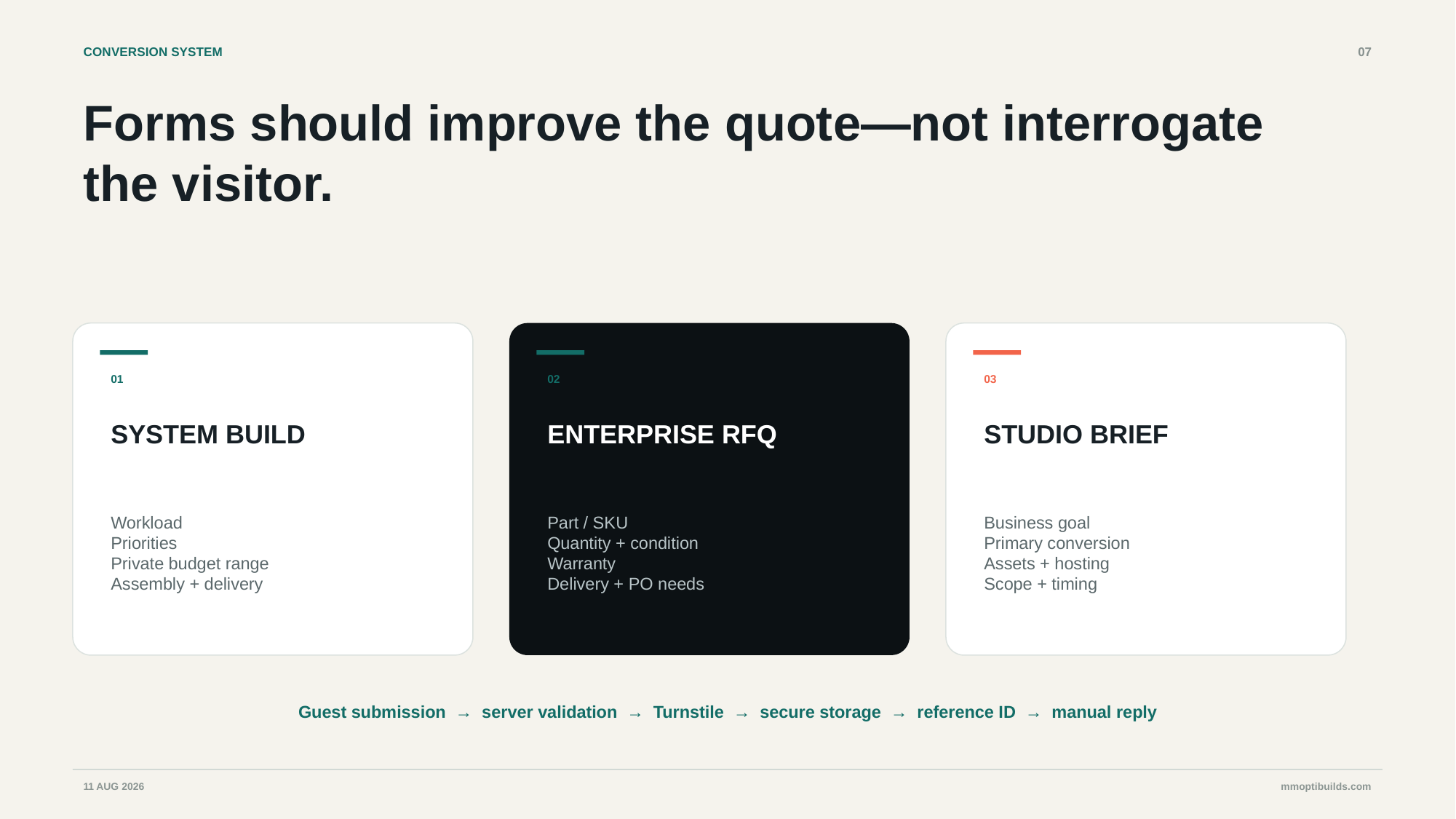

CONVERSION SYSTEM
07
Forms should improve the quote—not interrogate the visitor.

01
02
03
SYSTEM BUILD
ENTERPRISE RFQ
STUDIO BRIEF
Workload
Priorities
Private budget range
Assembly + delivery
Part / SKU
Quantity + condition
Warranty
Delivery + PO needs
Business goal
Primary conversion
Assets + hosting
Scope + timing
Guest submission  →  server validation  →  Turnstile  →  secure storage  →  reference ID  →  manual reply

11 AUG 2026
mmoptibuilds.com